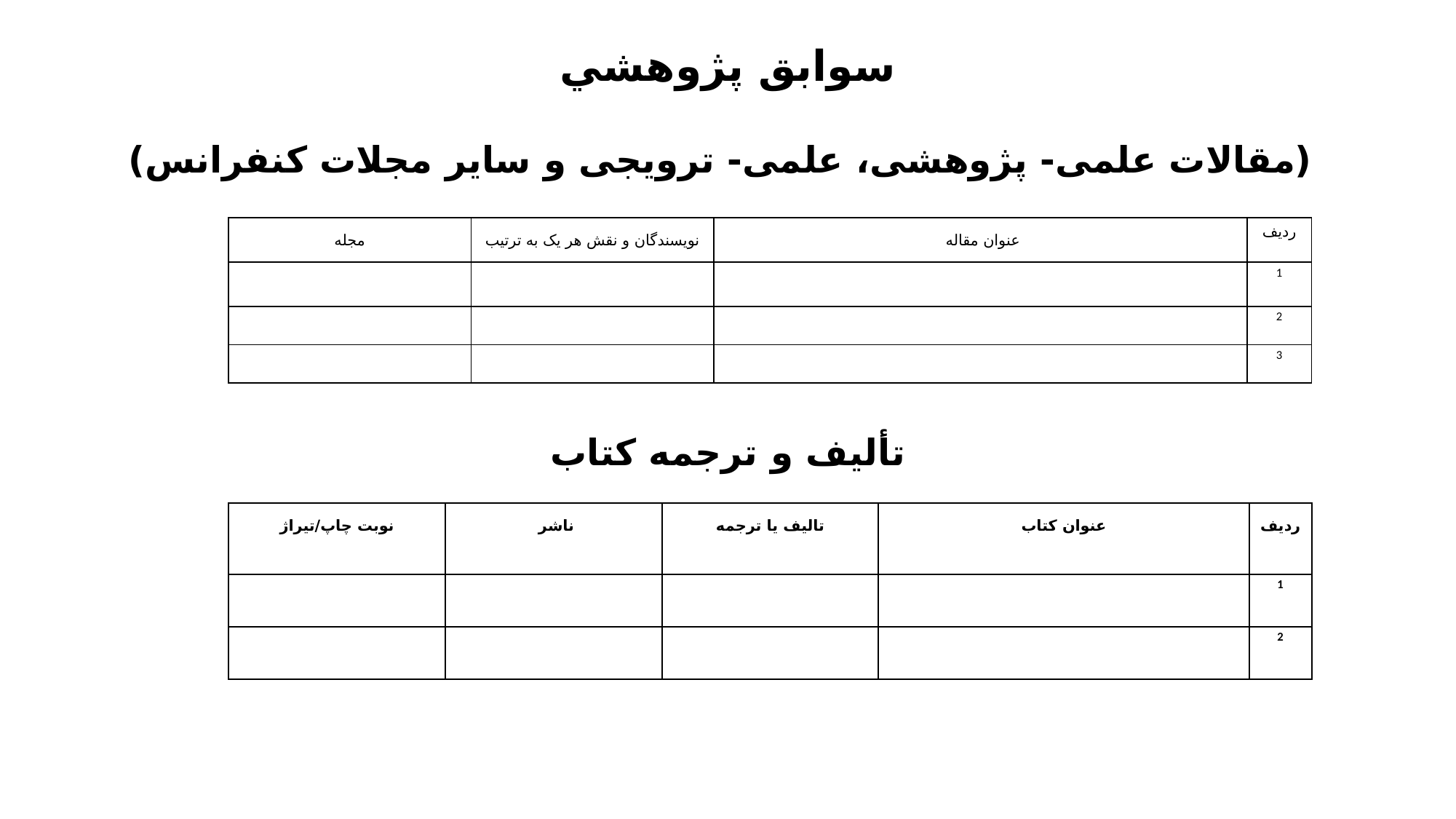

# سوابق پژوهشي (مقالات علمی- پژوهشی، علمی- ترویجی و سایر مجلات کنفرانس)
| مجله | نویسندگان و نقش هر یک به ترتیب | عنوان مقاله | ردیف |
| --- | --- | --- | --- |
|  |  |  | 1 |
|  |  |  | 2 |
|  |  |  | 3 |
تألیف و ترجمه کتاب

| نوبت چاپ/تیراژ | ناشر | تالیف یا ترجمه | عنوان کتاب | ردیف |
| --- | --- | --- | --- | --- |
|  |  |  |  | 1 |
|  |  |  |  | 2 |